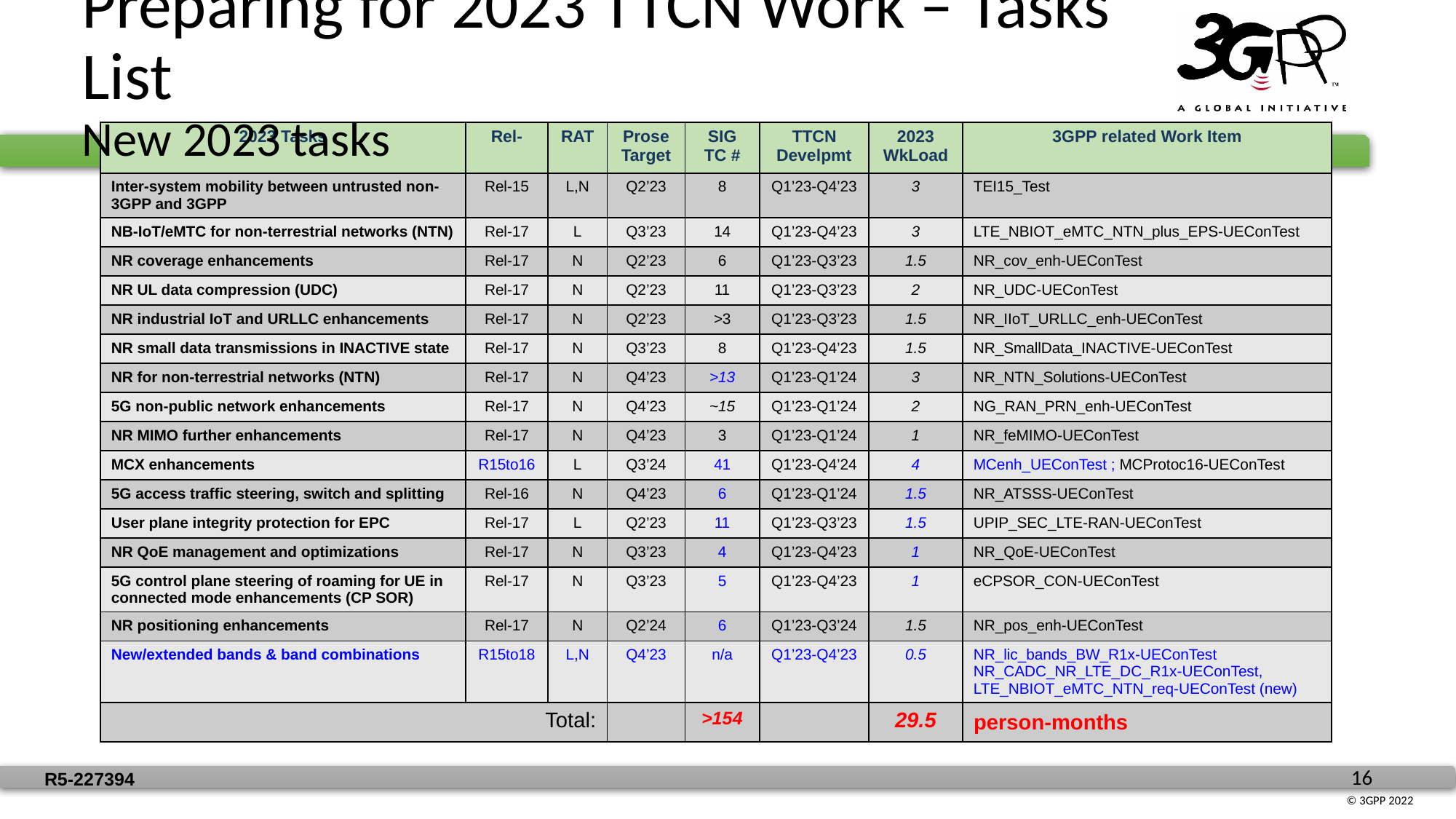

Preparing for 2023 TTCN Work – Tasks List
New 2023 tasks
| 2023 Tasks | Rel- | RAT | Prose Target | SIG TC # | TTCN Develpmt | 2023 WkLoad | 3GPP related Work Item |
| --- | --- | --- | --- | --- | --- | --- | --- |
| Inter-system mobility between untrusted non-3GPP and 3GPP | Rel-15 | L,N | Q2’23 | 8 | Q1’23-Q4’23 | 3 | TEI15\_Test |
| NB-IoT/eMTC for non-terrestrial networks (NTN) | Rel-17 | L | Q3’23 | 14 | Q1’23-Q4’23 | 3 | LTE\_NBIOT\_eMTC\_NTN\_plus\_EPS-UEConTest |
| NR coverage enhancements | Rel-17 | N | Q2’23 | 6 | Q1’23-Q3’23 | 1.5 | NR\_cov\_enh-UEConTest |
| NR UL data compression (UDC) | Rel-17 | N | Q2’23 | 11 | Q1’23-Q3’23 | 2 | NR\_UDC-UEConTest |
| NR industrial IoT and URLLC enhancements | Rel-17 | N | Q2’23 | >3 | Q1’23-Q3’23 | 1.5 | NR\_IIoT\_URLLC\_enh-UEConTest |
| NR small data transmissions in INACTIVE state | Rel-17 | N | Q3’23 | 8 | Q1’23-Q4’23 | 1.5 | NR\_SmallData\_INACTIVE-UEConTest |
| NR for non-terrestrial networks (NTN) | Rel-17 | N | Q4’23 | >13 | Q1’23-Q1’24 | 3 | NR\_NTN\_Solutions-UEConTest |
| 5G non-public network enhancements | Rel-17 | N | Q4’23 | ~15 | Q1’23-Q1’24 | 2 | NG\_RAN\_PRN\_enh-UEConTest |
| NR MIMO further enhancements | Rel-17 | N | Q4’23 | 3 | Q1’23-Q1’24 | 1 | NR\_feMIMO-UEConTest |
| MCX enhancements | R15to16 | L | Q3’24 | 41 | Q1’23-Q4’24 | 4 | MCenh\_UEConTest ; MCProtoc16-UEConTest |
| 5G access traffic steering, switch and splitting | Rel-16 | N | Q4’23 | 6 | Q1’23-Q1’24 | 1.5 | NR\_ATSSS-UEConTest |
| User plane integrity protection for EPC | Rel-17 | L | Q2’23 | 11 | Q1’23-Q3’23 | 1.5 | UPIP\_SEC\_LTE-RAN-UEConTest |
| NR QoE management and optimizations | Rel-17 | N | Q3’23 | 4 | Q1’23-Q4’23 | 1 | NR\_QoE-UEConTest |
| 5G control plane steering of roaming for UE in connected mode enhancements (CP SOR) | Rel-17 | N | Q3’23 | 5 | Q1’23-Q4’23 | 1 | eCPSOR\_CON-UEConTest |
| NR positioning enhancements | Rel-17 | N | Q2’24 | 6 | Q1’23-Q3’24 | 1.5 | NR\_pos\_enh-UEConTest |
| New/extended bands & band combinations | R15to18 | L,N | Q4’23 | n/a | Q1’23-Q4’23 | 0.5 | NR\_lic\_bands\_BW\_R1x-UEConTest NR\_CADC\_NR\_LTE\_DC\_R1x-UEConTest, LTE\_NBIOT\_eMTC\_NTN\_req-UEConTest (new) |
| Total: |  |  |  | >154 |  | 29.5 | person-months |